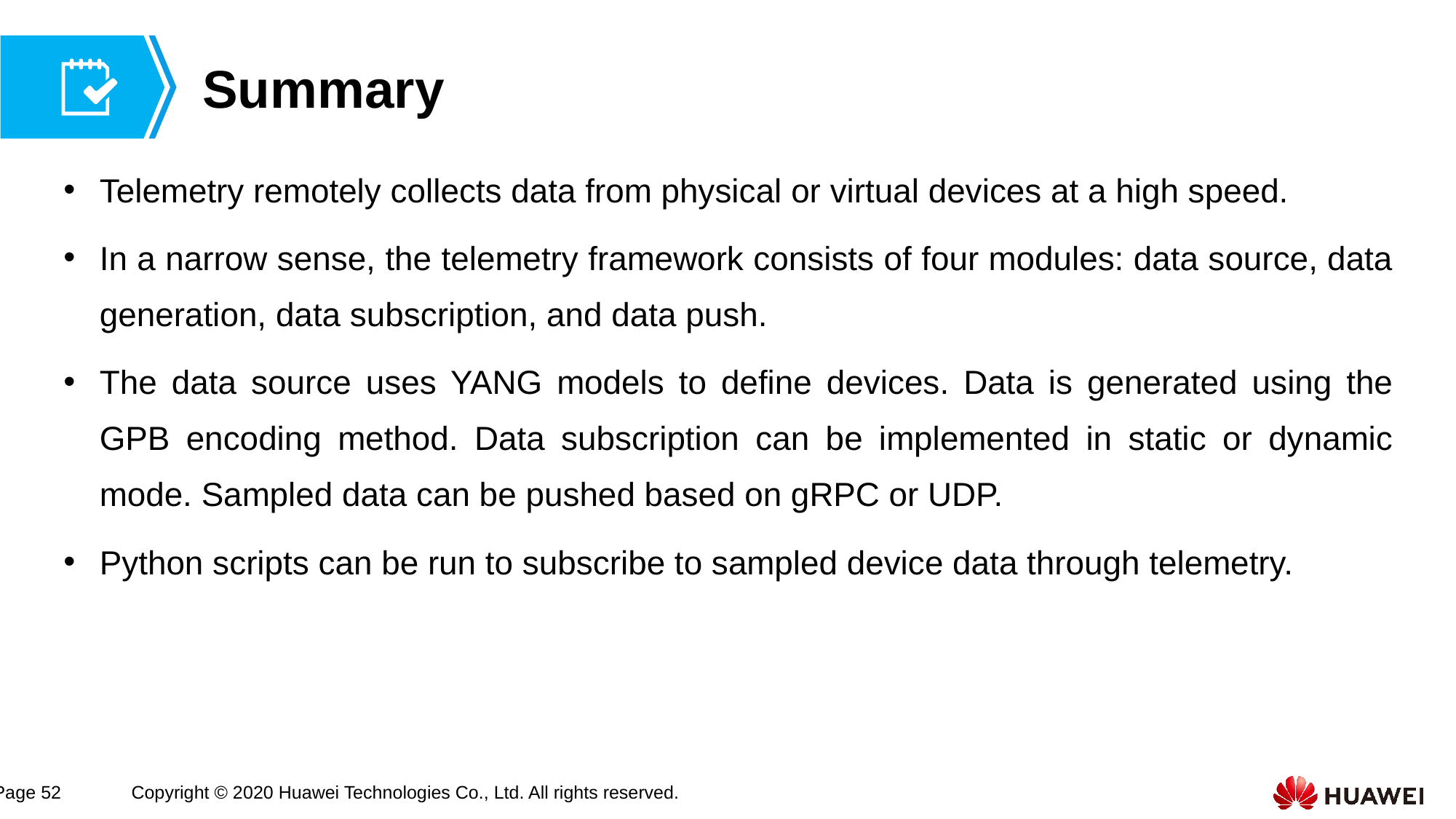

Telemetry remotely collects data from physical or virtual devices at a high speed.
In a narrow sense, the telemetry framework consists of four modules: data source, data generation, data subscription, and data push.
The data source uses YANG models to define devices. Data is generated using the GPB encoding method. Data subscription can be implemented in static or dynamic mode. Sampled data can be pushed based on gRPC or UDP.
Python scripts can be run to subscribe to sampled device data through telemetry.